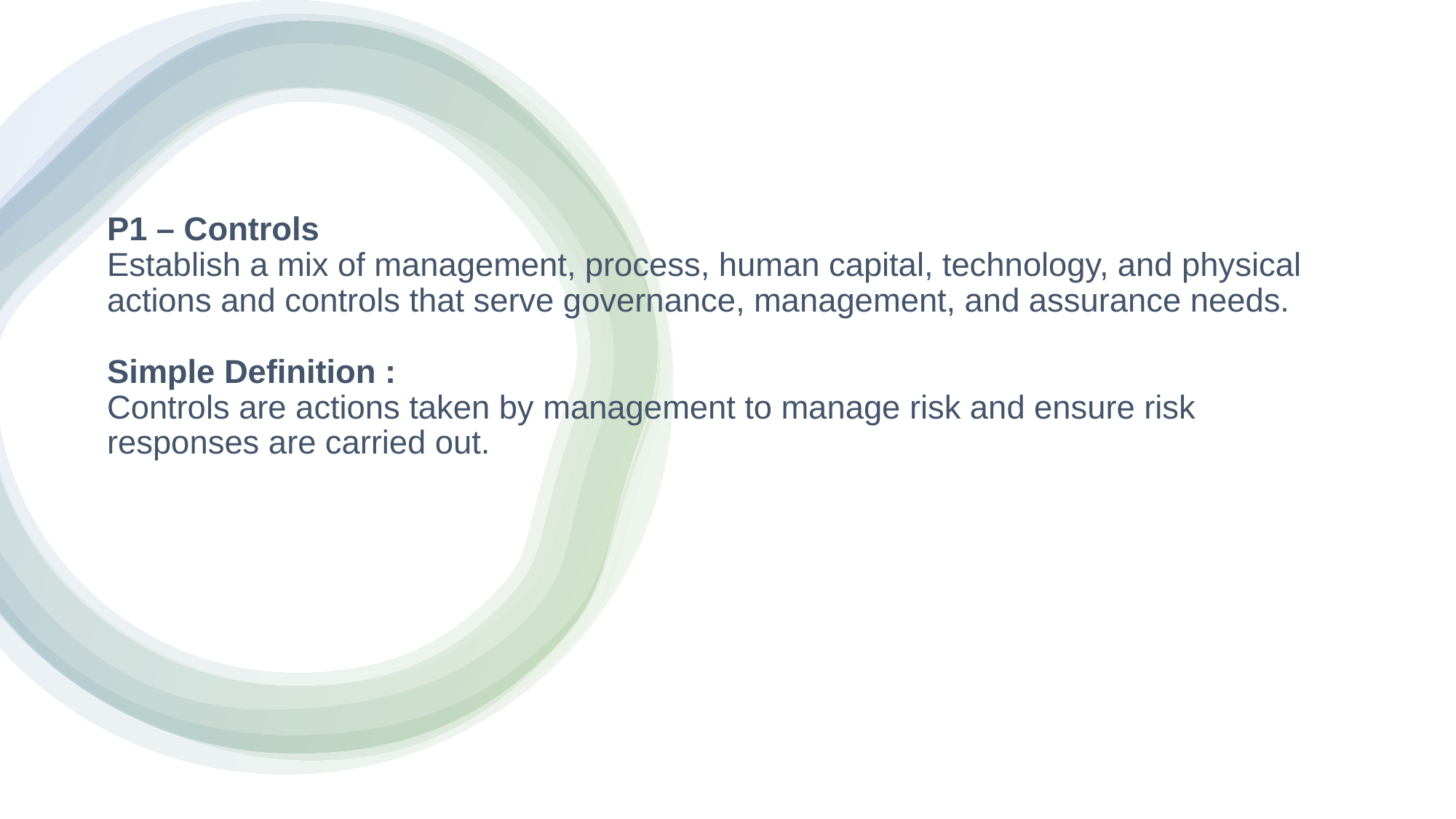

# P1 – Controls Establish a mix of management, process, human capital, technology, and physical actions and controls that serve governance, management, and assurance needs. Simple Definition : Controls are actions taken by management to manage risk and ensure risk responses are carried out.